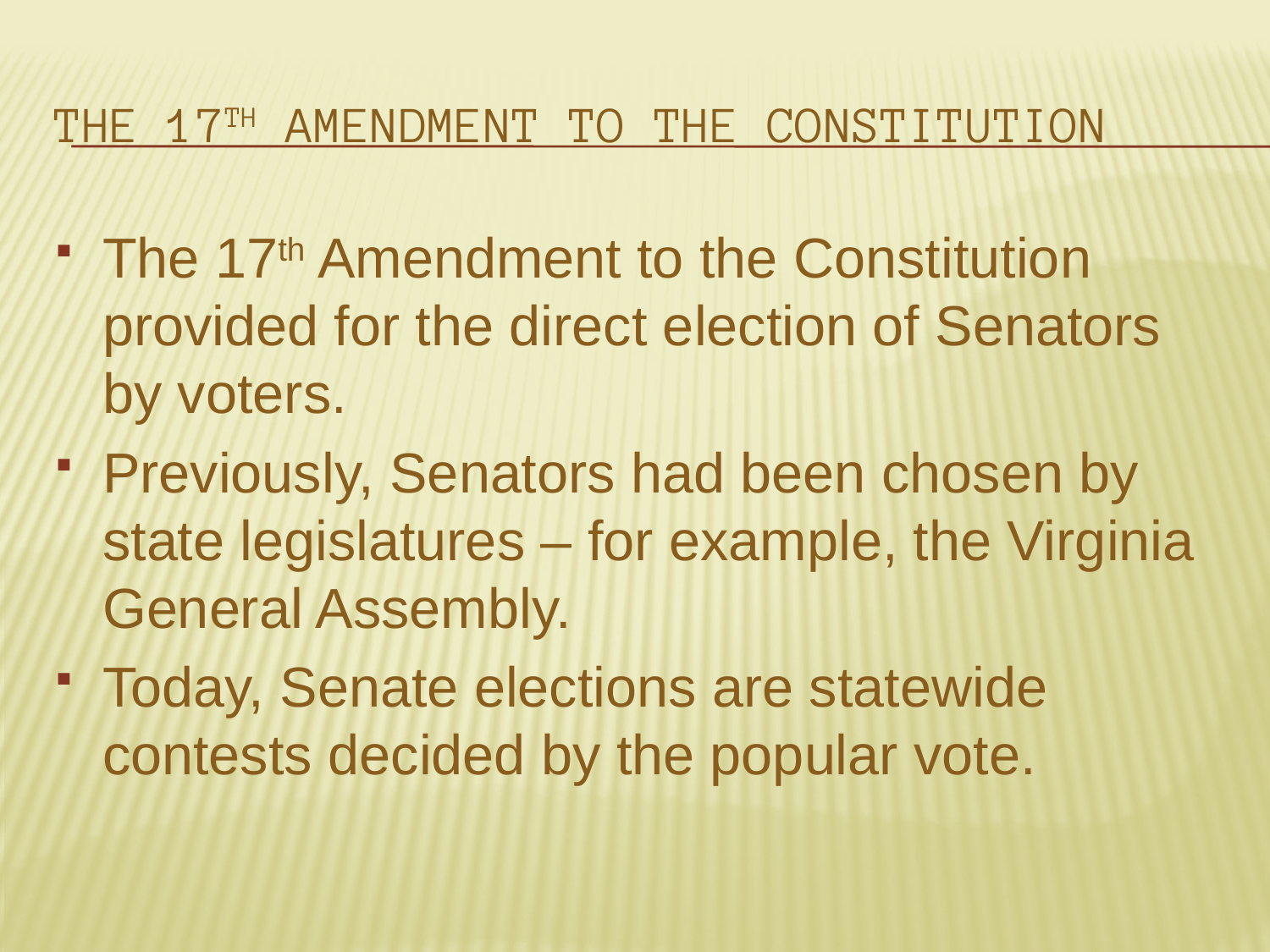

# The 17th Amendment to the Constitution
The 17th Amendment to the Constitution provided for the direct election of Senators by voters.
Previously, Senators had been chosen by state legislatures – for example, the Virginia General Assembly.
Today, Senate elections are statewide contests decided by the popular vote.